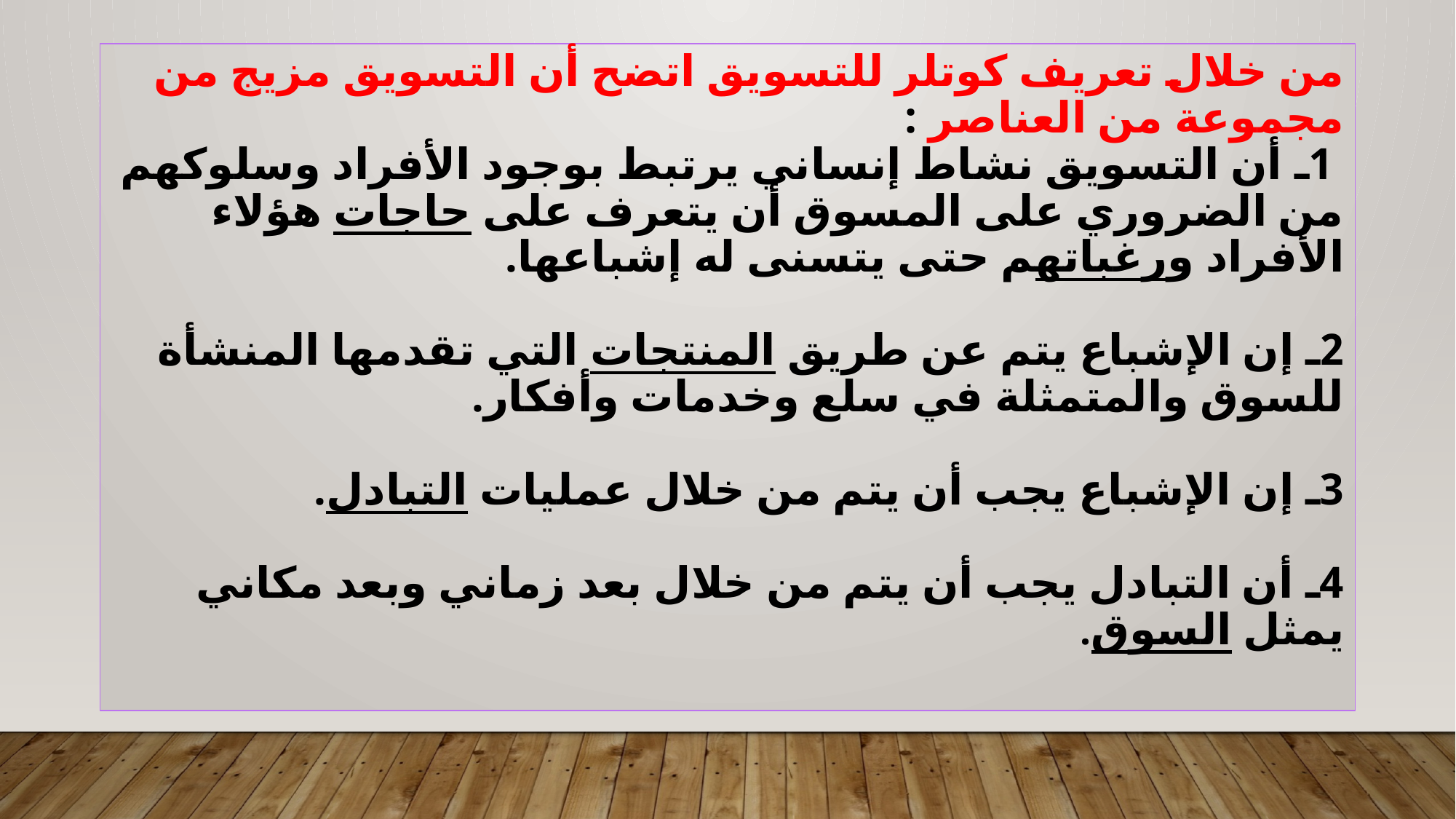

# من خلال تعريف كوتلر للتسويق اتضح أن التسويق مزيج من مجموعة من العناصر : 1ـ أن التسويق نشاط إنساني يرتبط بوجود الأفراد وسلوكهم من الضروري على المسوق أن يتعرف على حاجات هؤلاء الأفراد ورغباتهم حتى يتسنى له إشباعها.   2ـ إن الإشباع يتم عن طريق المنتجات التي تقدمها المنشأة للسوق والمتمثلة في سلع وخدمات وأفكار.   3ـ إن الإشباع يجب أن يتم من خلال عمليات التبادل.   4ـ أن التبادل يجب أن يتم من خلال بعد زماني وبعد مكاني يمثل السوق.